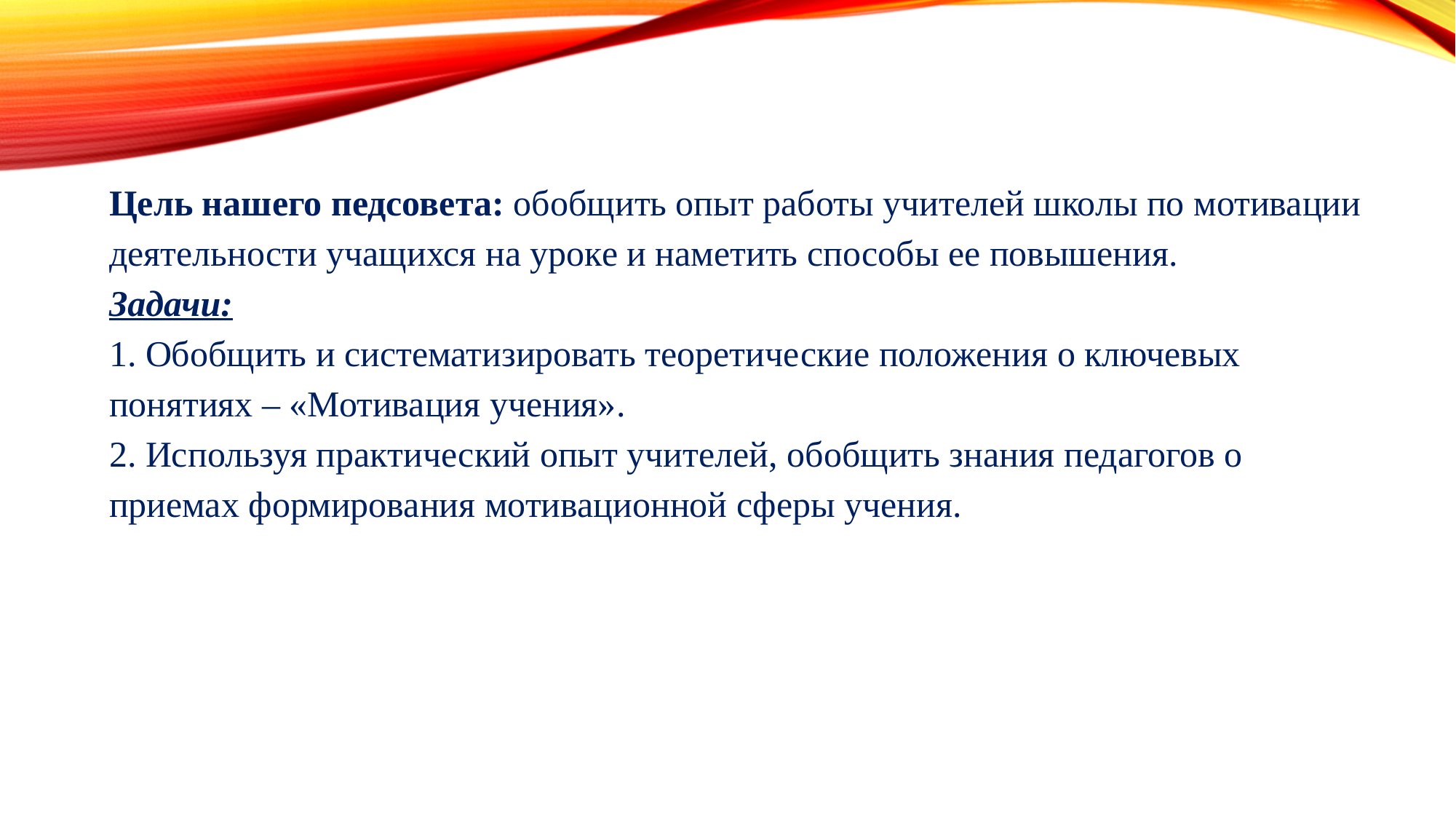

# Цель нашего педсовета: обобщить опыт работы учителей школы по мотивации деятельности учащихся на уроке и наметить способы ее повышения. Задачи: 1. Обобщить и систематизировать теоретические положения о ключевых понятиях – «Мотивация учения». 2. Используя практический опыт учителей, обобщить знания педагогов о приемах формирования мотивационной сферы учения.